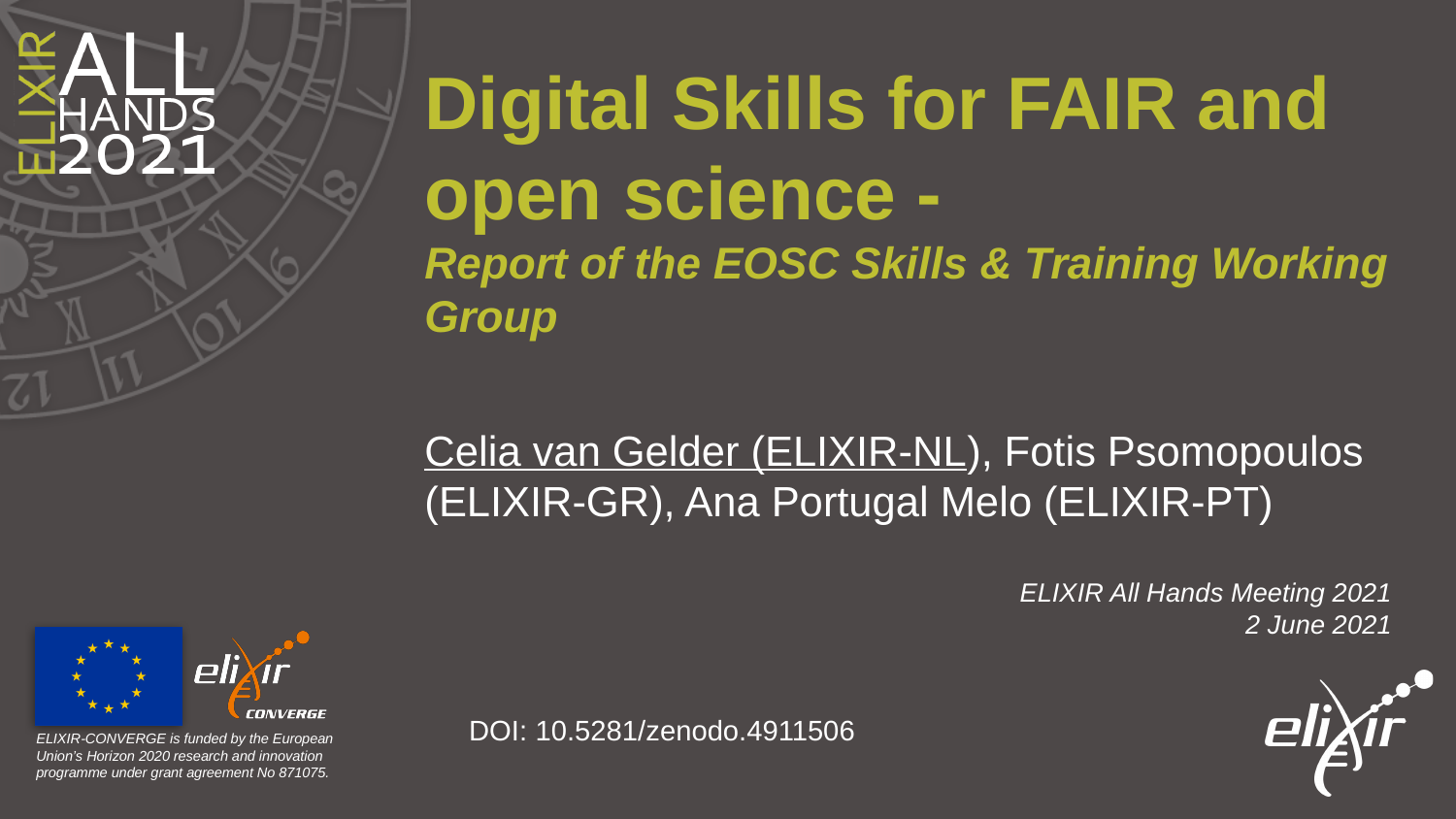

# Digital Skills for FAIR and open science - Report of the EOSC Skills & Training Working Group
Celia van Gelder (ELIXIR-NL), Fotis Psomopoulos (ELIXIR-GR), Ana Portugal Melo (ELIXIR-PT)
ELIXIR All Hands Meeting 2021
2 June 2021
DOI: 10.5281/zenodo.4911506